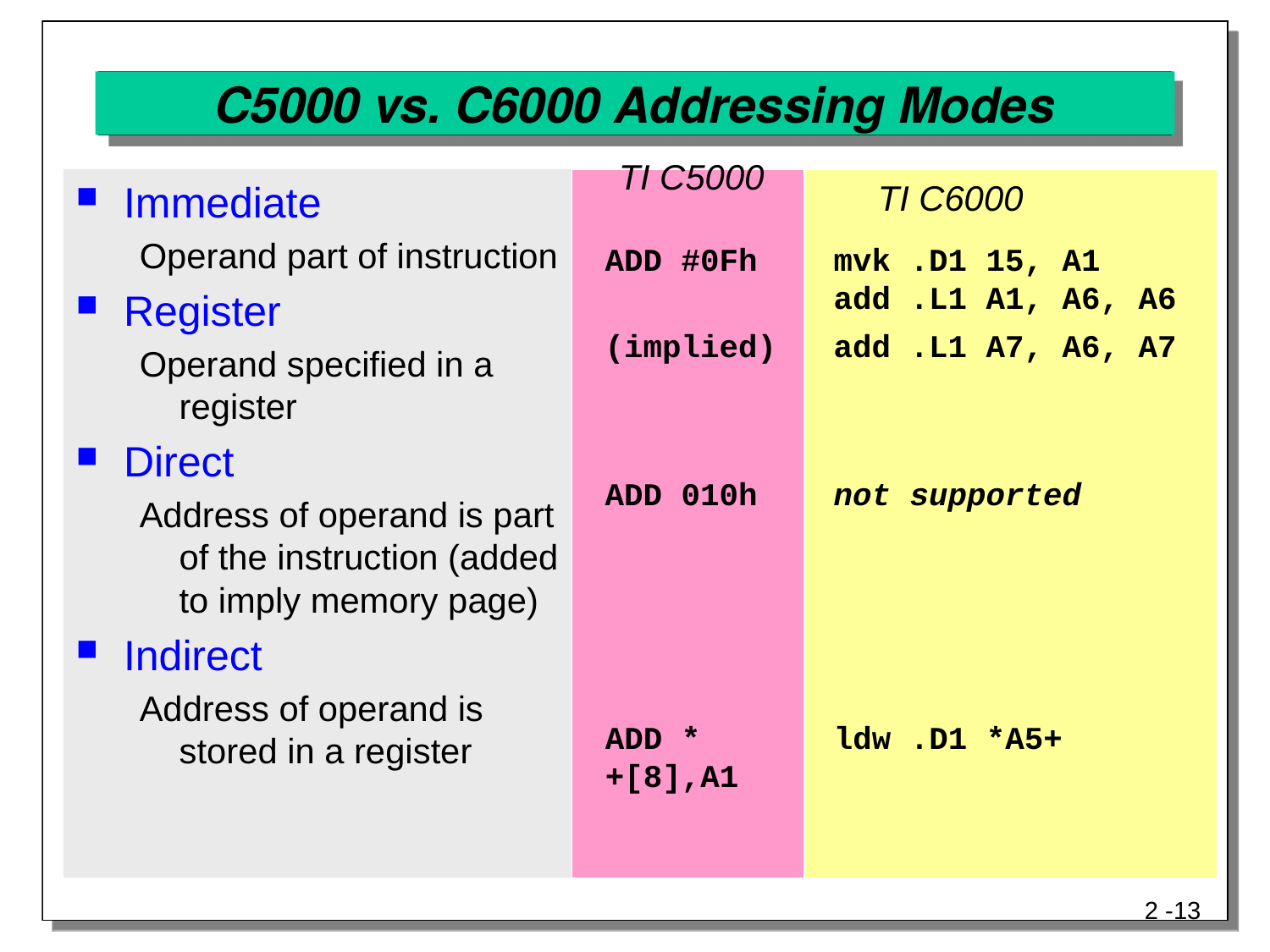

# C5000 vs. C6000 Addressing Modes

Immediate
Operand part of instruction
Register
Operand specified in a register
Direct
Address of operand is part of the instruction (added to imply memory page)
Indirect
Address of operand is stored in a register

TI C5000

TI C6000
ADD #0Fh    mvk .D1 15, A1
            add .L1 A1, A6, A6
(implied)   add .L1 A7, A6, A7

ADD 010h    not supported

ADD *       ldw .D1 *A5++[8],A1